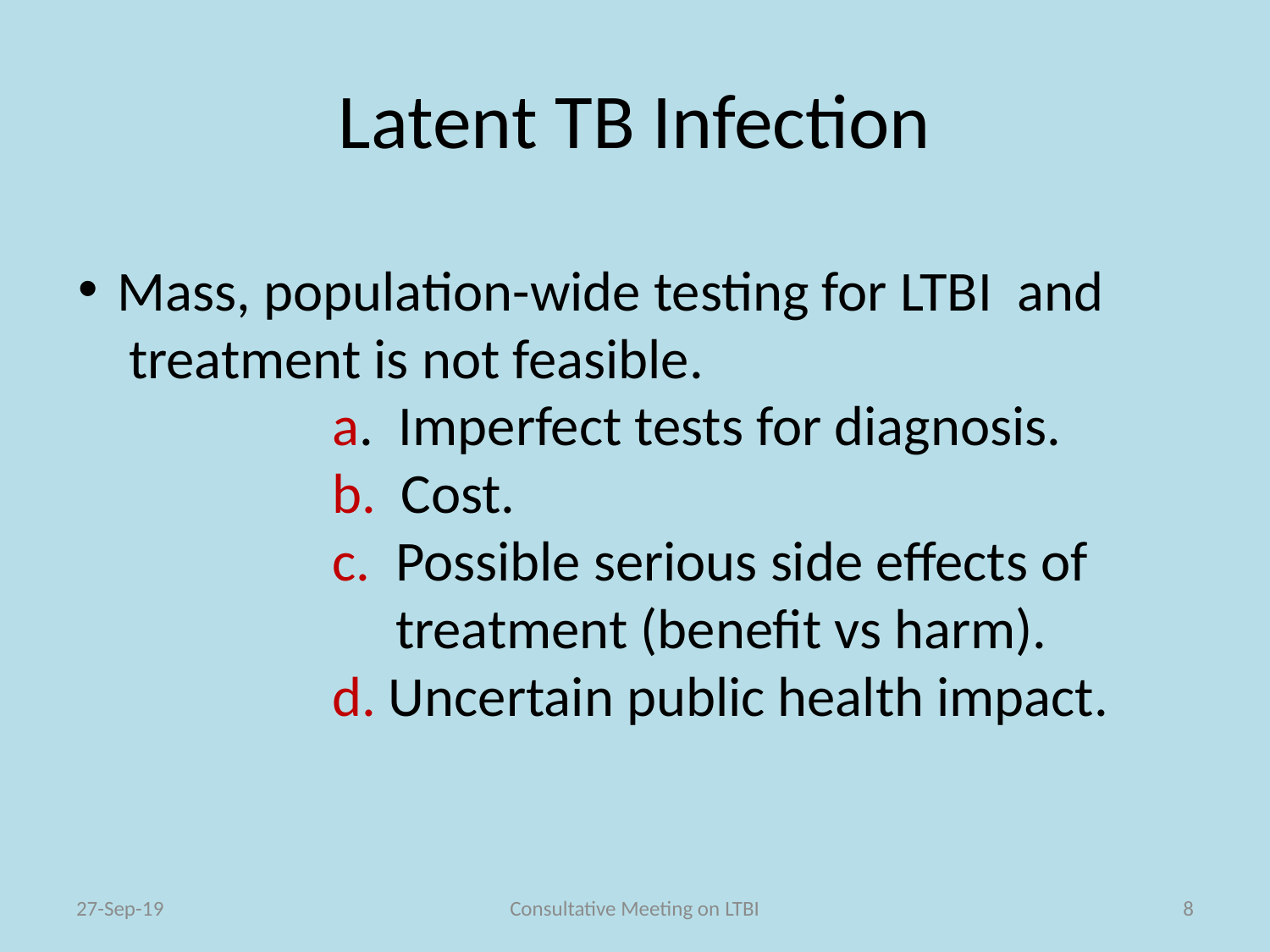

# Latent TB Infection
Mass, population-wide testing for LTBI  and
    treatment is not feasible.
                    a.  Imperfect tests for diagnosis.
                    b.  Cost.
                    c.  Possible serious side effects of
                         treatment (benefit vs harm).
                    d. Uncertain public health impact.

27-Sep-19
Consultative Meeting on LTBI
8